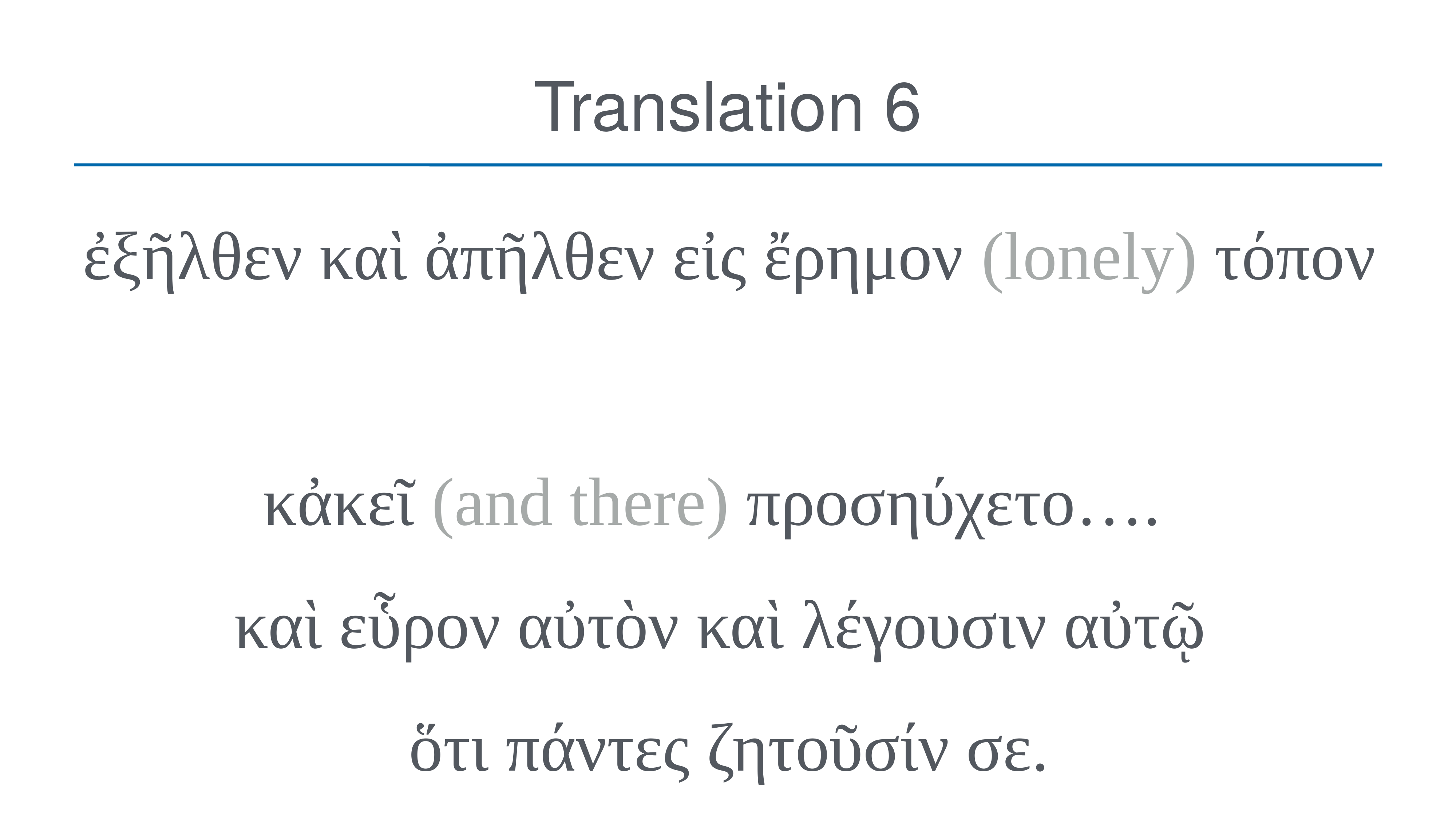

# Translation 6
ἐξῆλθεν καὶ ἀπῆλθεν εἰς ἔρημον (lonely) τόπον
κἀκεῖ (and there) προσηύχετο….
καὶ εὗρον αὐτὸν καὶ λέγουσιν αὐτῷ
ὅτι πάντες ζητοῦσίν σε.